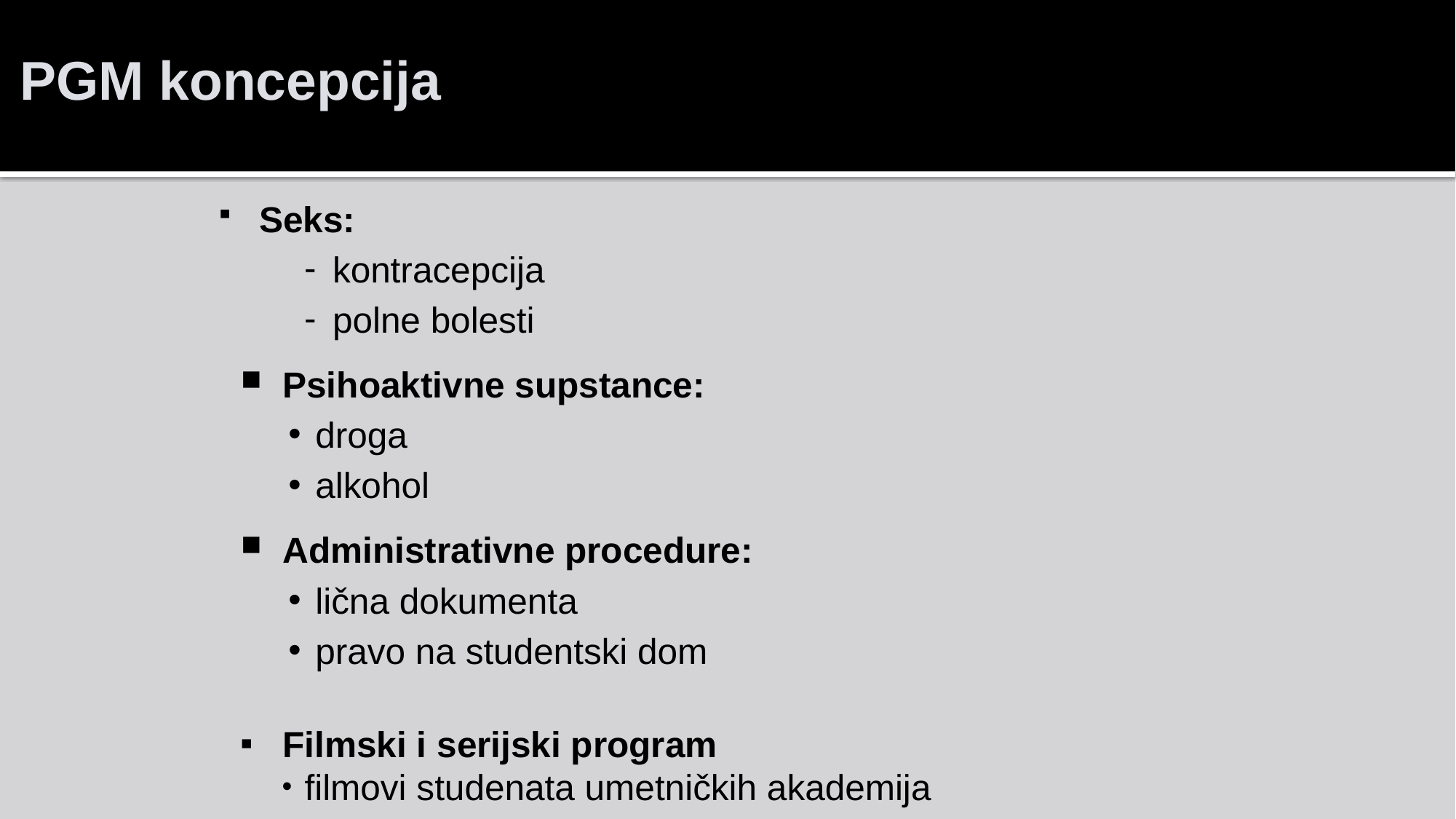

PGM koncepcija
 Seks:
kontracepcija
polne bolesti

  Psihoaktivne supstance:
droga
alkohol

  Administrativne procedure:
lična dokumenta
pravo na studentski dom

   Filmski i serijski program
filmovi studenata umetničkih akademija